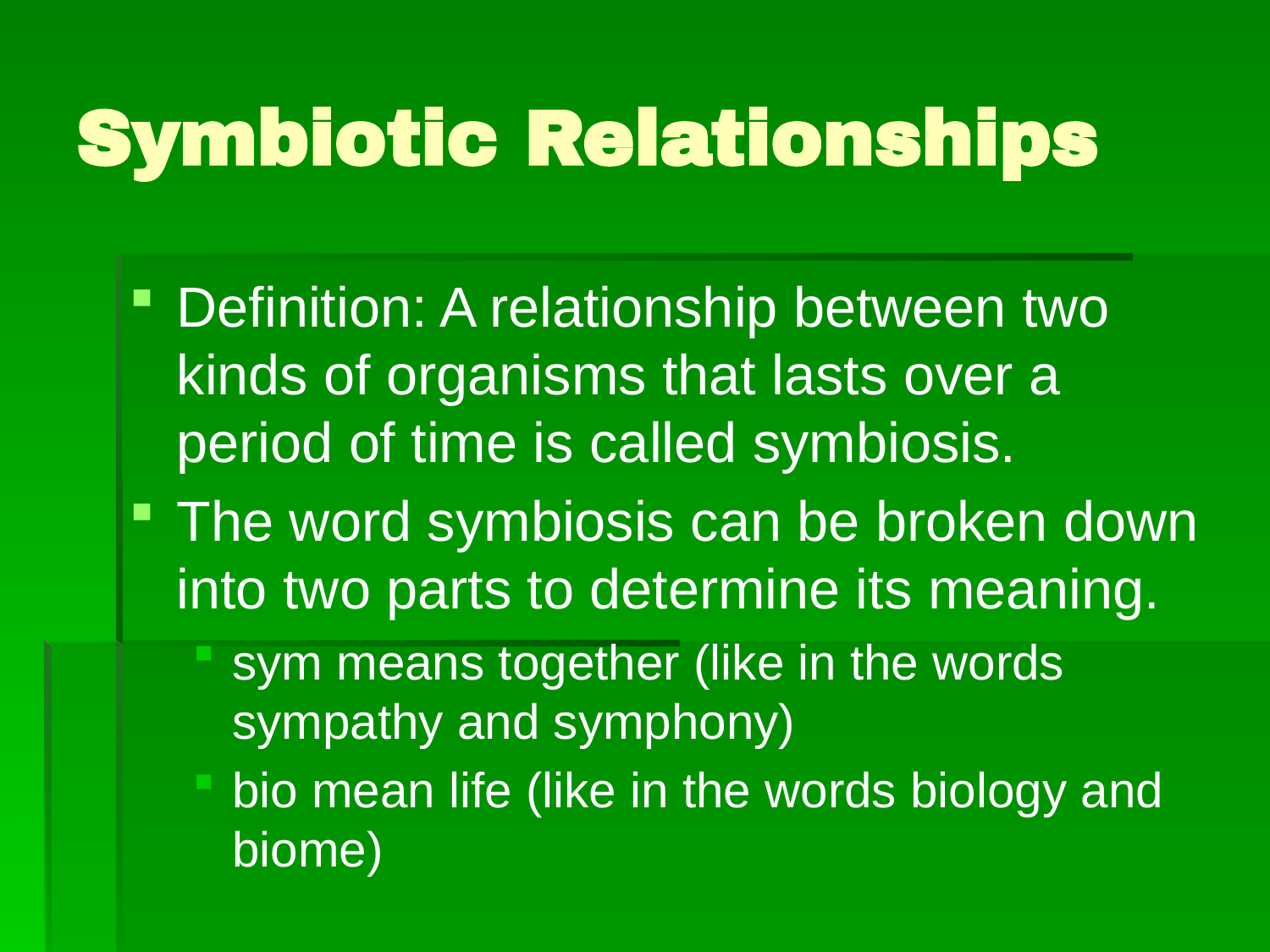

# Symbiotic Relationships
Definition: A relationship between two kinds of organisms that lasts over a period of time is called symbiosis.
The word symbiosis can be broken down into two parts to determine its meaning.
sym means together (like in the words sympathy and symphony)
bio mean life (like in the words biology and biome)